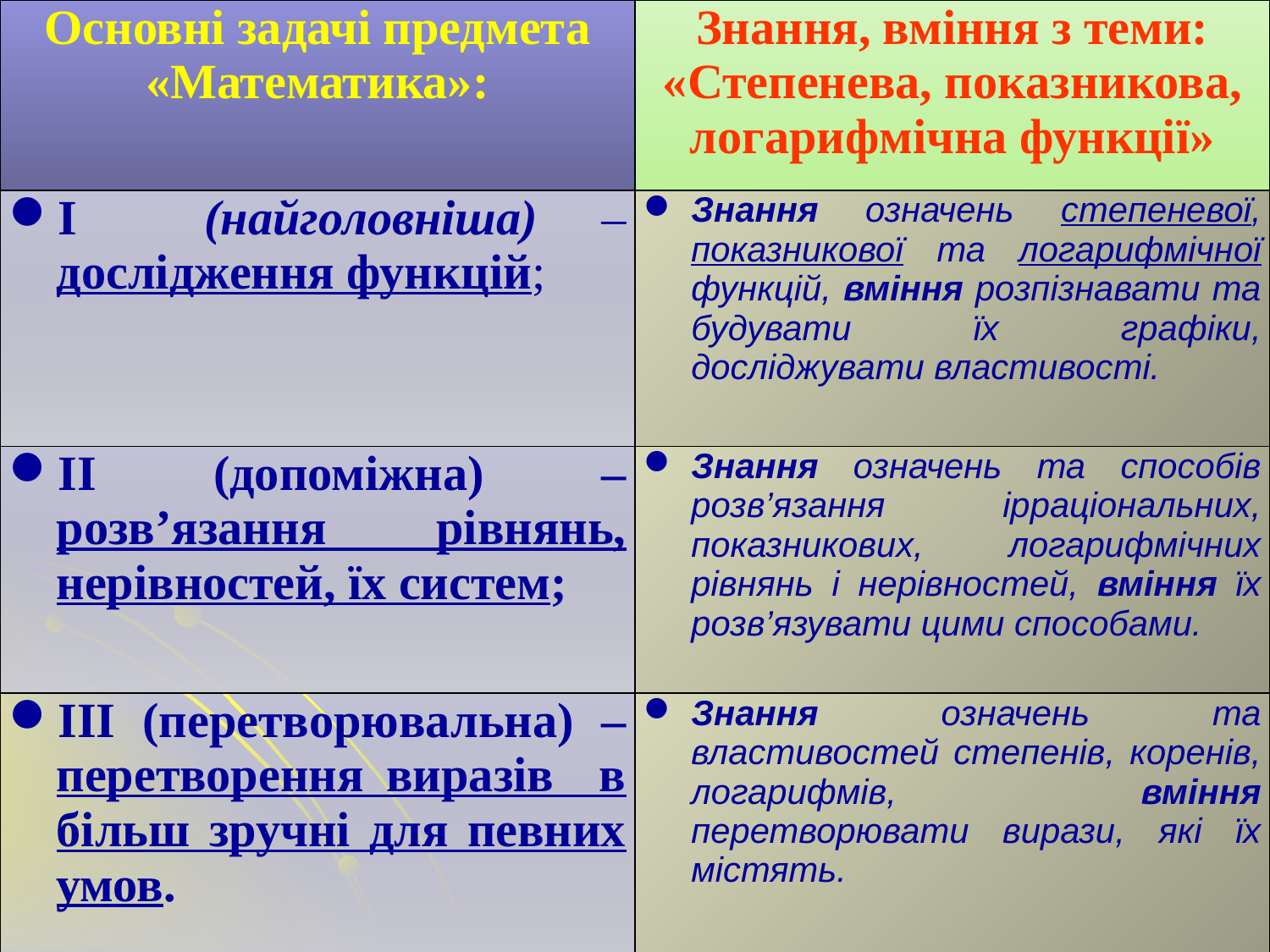

| Основні задачі предмета «Математика»: | Знання, вміння з теми: «Степенева, показникова, логарифмічна функції» |
| --- | --- |
| І (найголовніша) – дослідження функцій; | Знання означень степеневої, показникової та логарифмічної функцій, вміння розпізнавати та будувати їх графіки, досліджувати властивості. |
| ІІ (допоміжна) – розв’язання рівнянь, нерівностей, їх систем; | Знання означень та способів розв’язання ірраціональних, показникових, логарифмічних рівнянь і нерівностей, вміння їх розв’язувати цими способами. |
| ІІІ (перетворювальна) – перетворення виразів в більш зручні для певних умов. | Знання означень та властивостей степенів, коренів, логарифмів, вміння перетворювати вирази, які їх містять. |